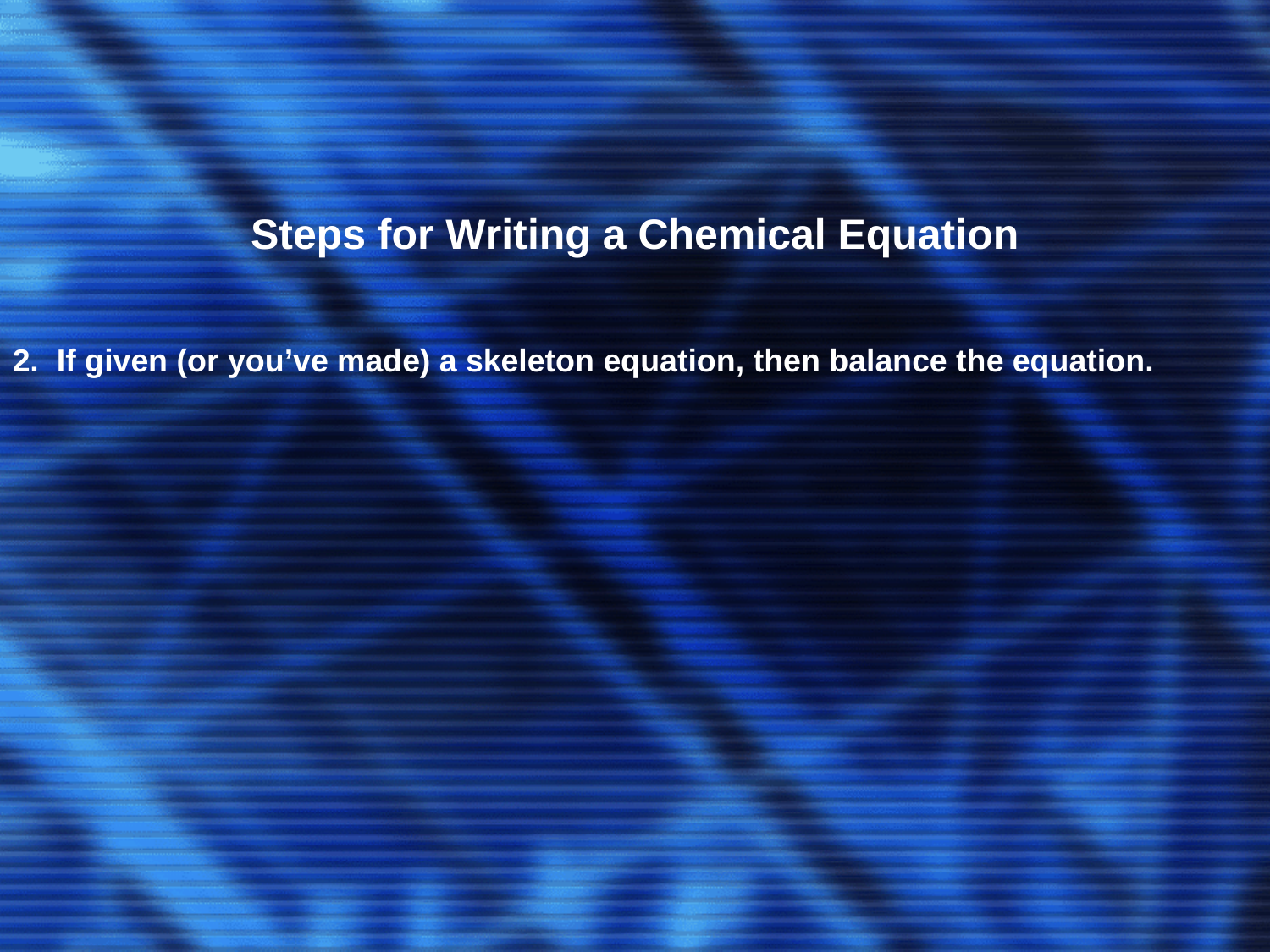

Steps for Writing a Chemical Equation

2.  If given (or you’ve made) a skeleton equation, then balance the equation.